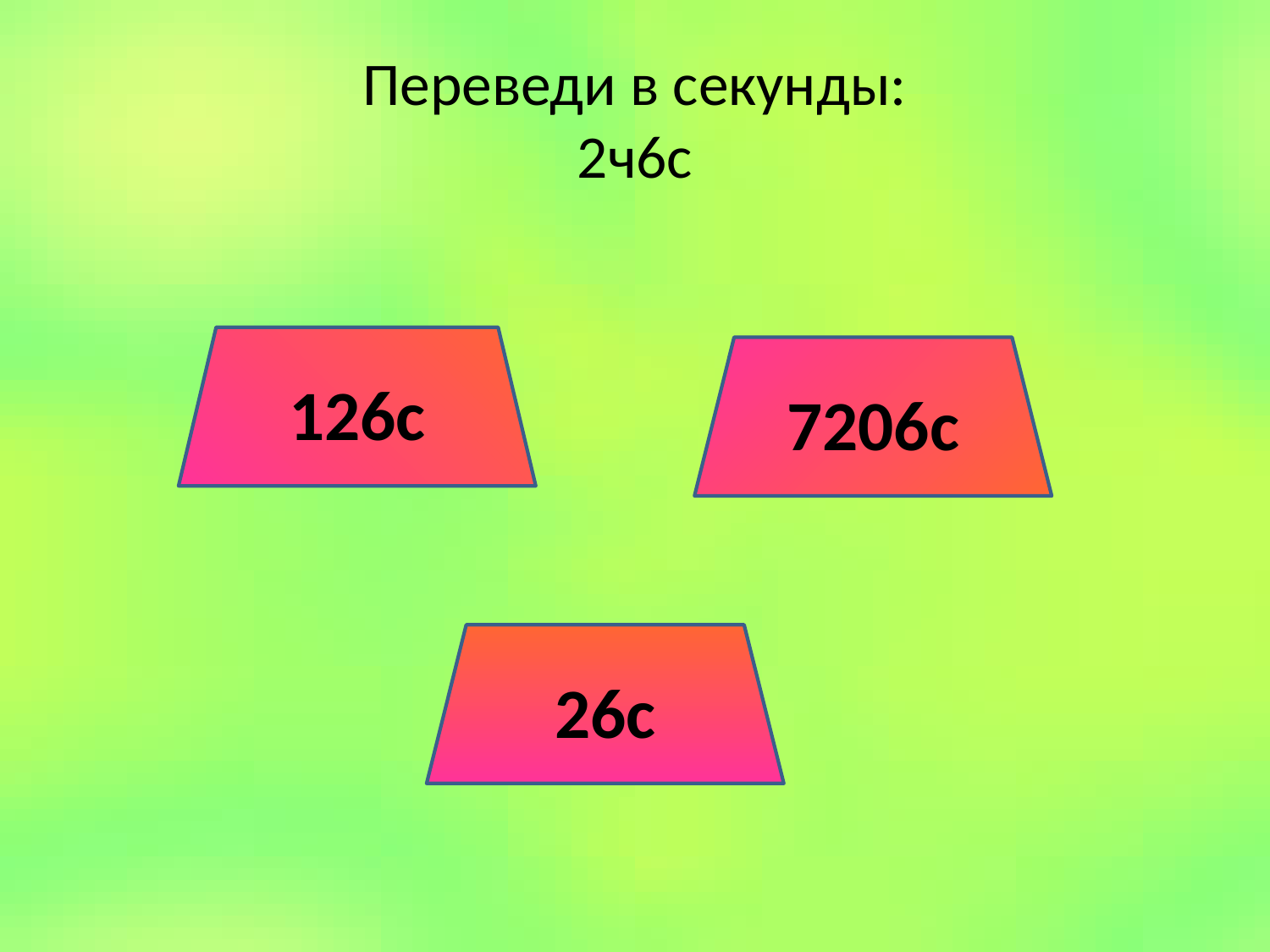

# Переведи в секунды: 2ч6с
126с
7206с
26с